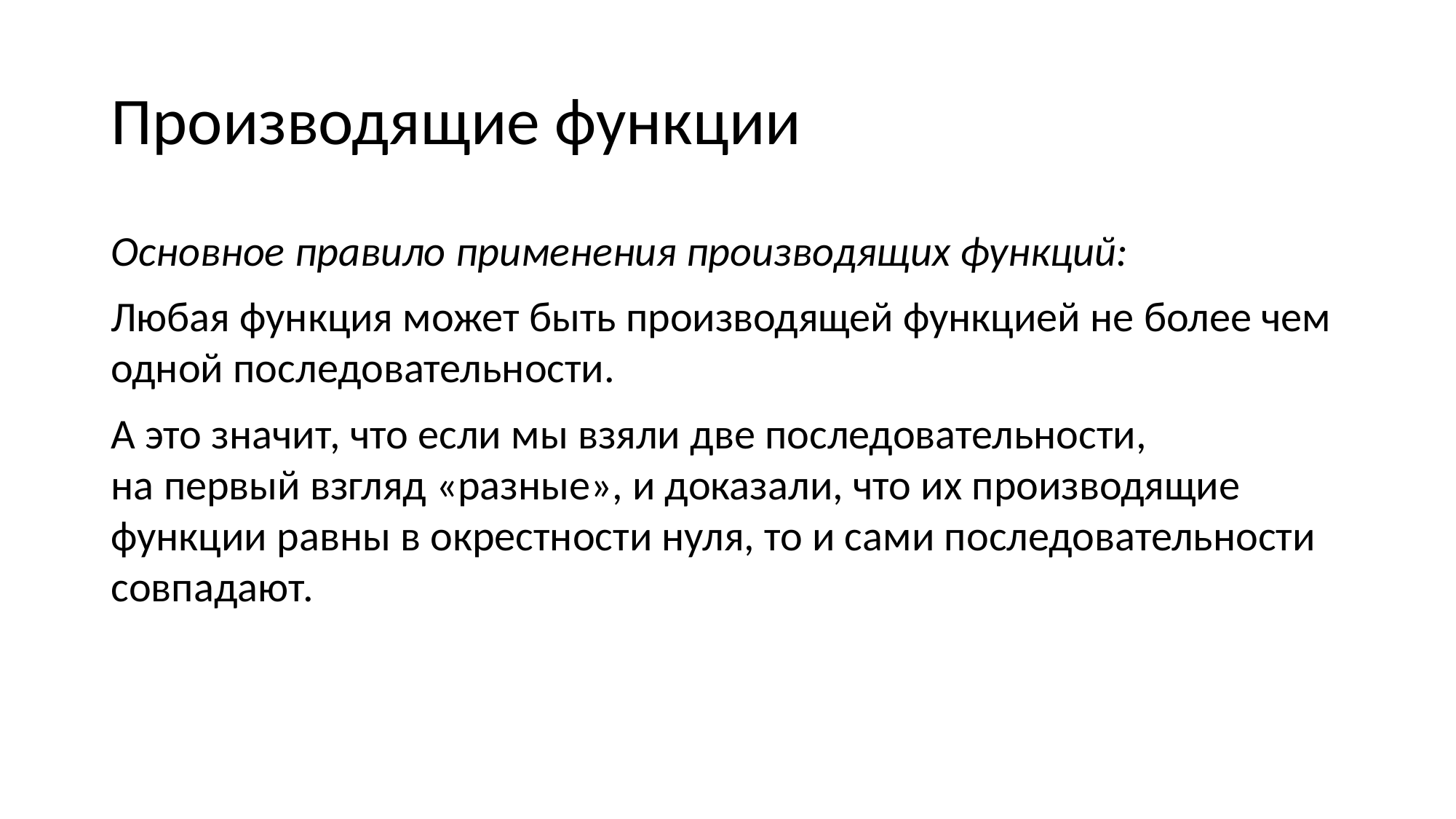

# Производящие функции
Основное правило применения производящих функций:
Любая функция может быть производящей функцией не более чем одной последовательности.
А это значит, что если мы взяли две последовательности, на первый взгляд «разные», и доказали, что их производящие функции равны в окрестности нуля, то и сами последовательности совпадают.